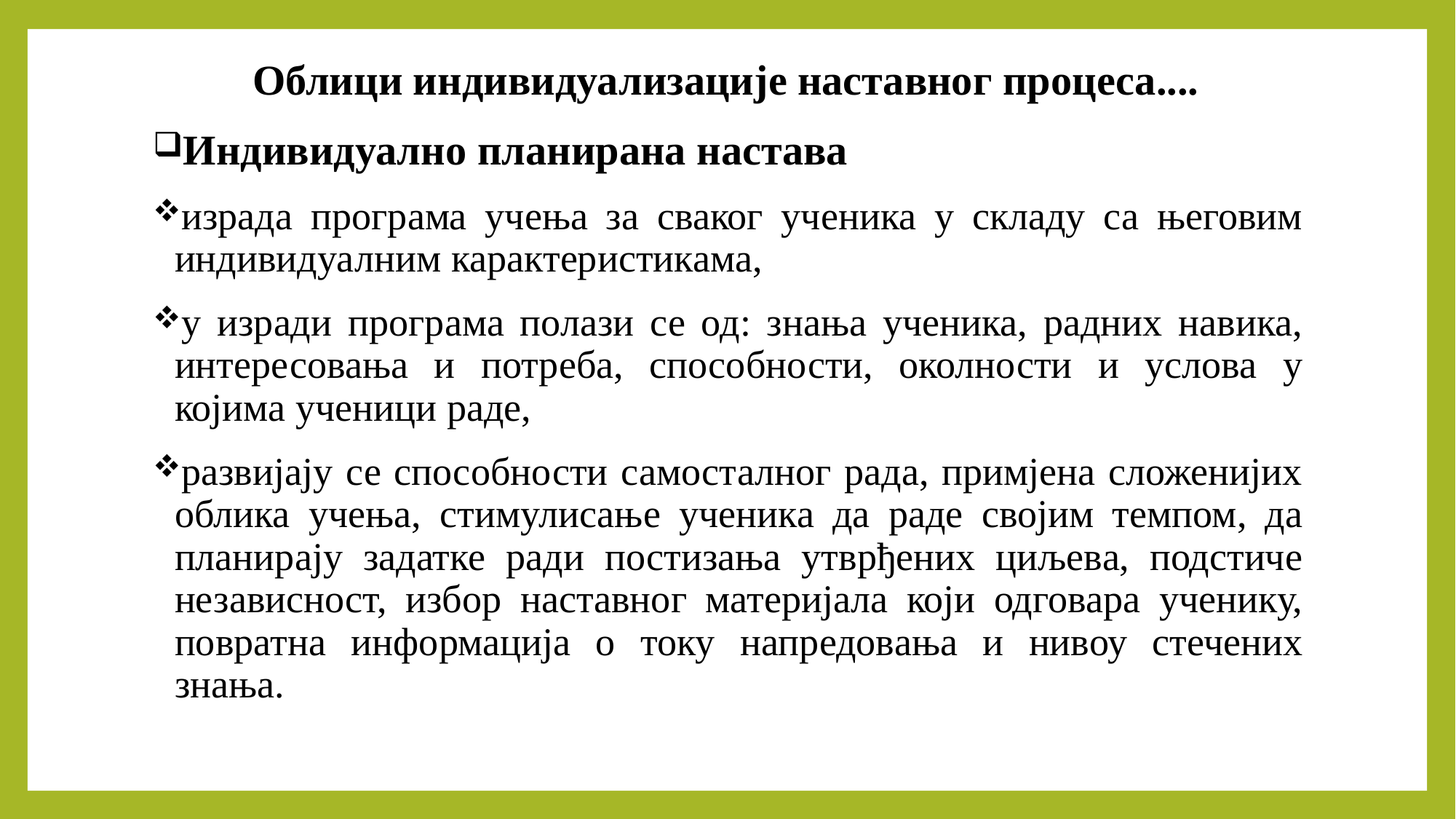

# Облици индивидуализације наставног процеса....
Индивидуално планирана настава
израда програма учења за сваког ученика у складу са његовим индивидуалним карактеристикама,
у изради програма полази се од: знања ученика, радних навика, интересовања и потреба, способности, околности и услова у којима ученици раде,
развијају се способности самосталног рада, примјена сложенијих облика учења, стимулисање ученика да раде својим темпом, да планирају задатке ради постизања утврђених циљева, подстиче независност, избор наставног материјала који одговара ученику, повратна информација о току напредовања и нивоу стечених знања.